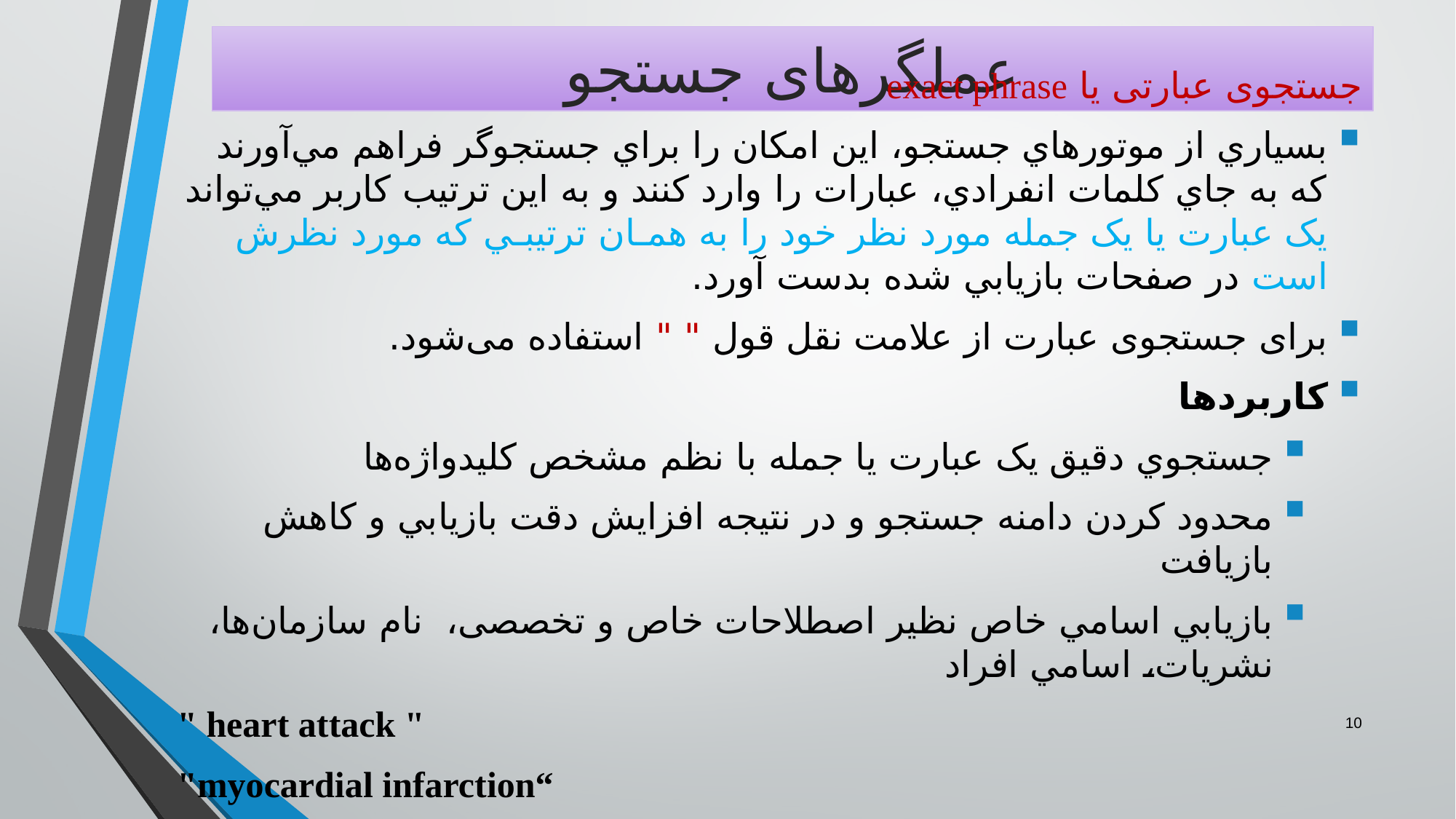

# عملگرهای جستجو
جستجوی عبارتی یا exact phrase
بسیاري از موتورهاي جستجو، اين امکان را براي جستجوگر فراهم مي‌آورند که به جاي کلمات انفرادي، عبارات را وارد کنند و به اين ترتیب کاربر مي‌تواند يک عبارت يا يک جمله مورد نظر خود را به همـان ترتیبـي که مورد نظرش است در صفحات بازيابي شده بدست آورد.
برای جستجوی عبارت از علامت نقل قول " " استفاده می‌شود.
کاربردها
جستجوي دقیق يک عبارت يا جمله با نظم مشخص کلیدواژه‌ها
محدود کردن دامنه جستجو و در نتیجه افزايش دقت بازيابي و کاهش بازيافت
بازيابي اسامي خاص نظیر اصطلاحات خاص و تخصصی،  نام سازمان‌ها، نشريات، اسامي افراد
" heart attack "
"myocardial infarction“

10